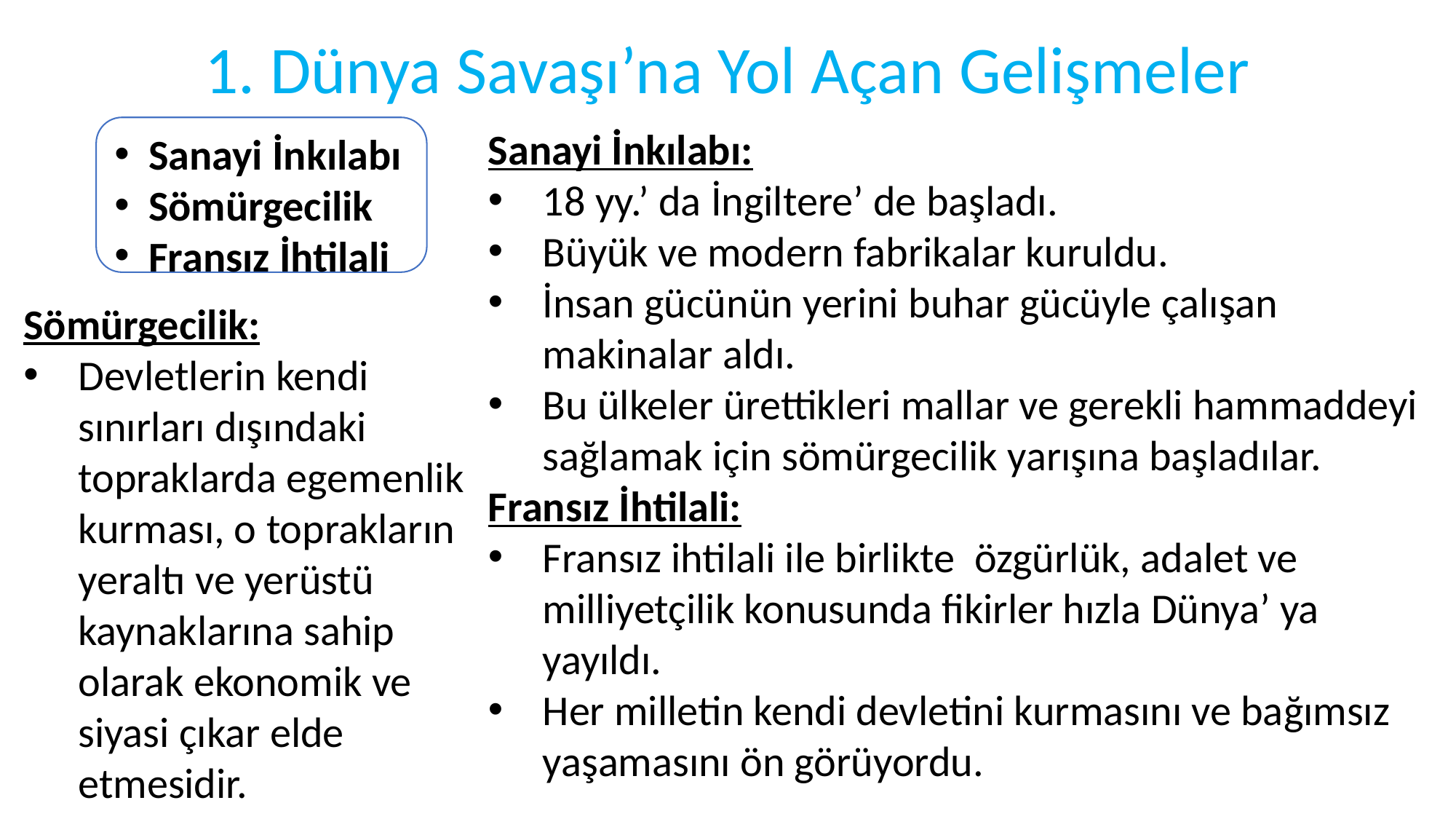

# 1. Dünya Savaşı’na Yol Açan Gelişmeler

Sanayi İnkılabı
Sömürgecilik
Fransız İhtilali

Sanayi İnkılabı:
18 yy.’ da İngiltere’ de başladı.
Büyük ve modern fabrikalar kuruldu.
İnsan gücünün yerini buhar gücüyle çalışan makinalar aldı.
Bu ülkeler ürettikleri mallar ve gerekli hammaddeyi sağlamak için sömürgecilik yarışına başladılar.
Fransız İhtilali:
Fransız ihtilali ile birlikte  özgürlük, adalet ve milliyetçilik konusunda fikirler hızla Dünya’ ya yayıldı.
Her milletin kendi devletini kurmasını ve bağımsız yaşamasını ön görüyordu.
Sömürgecilik:
Devletlerin kendi sınırları dışındaki topraklarda egemenlik kurması, o toprakların yeraltı ve yerüstü kaynaklarına sahip olarak ekonomik ve siyasi çıkar elde etmesidir.